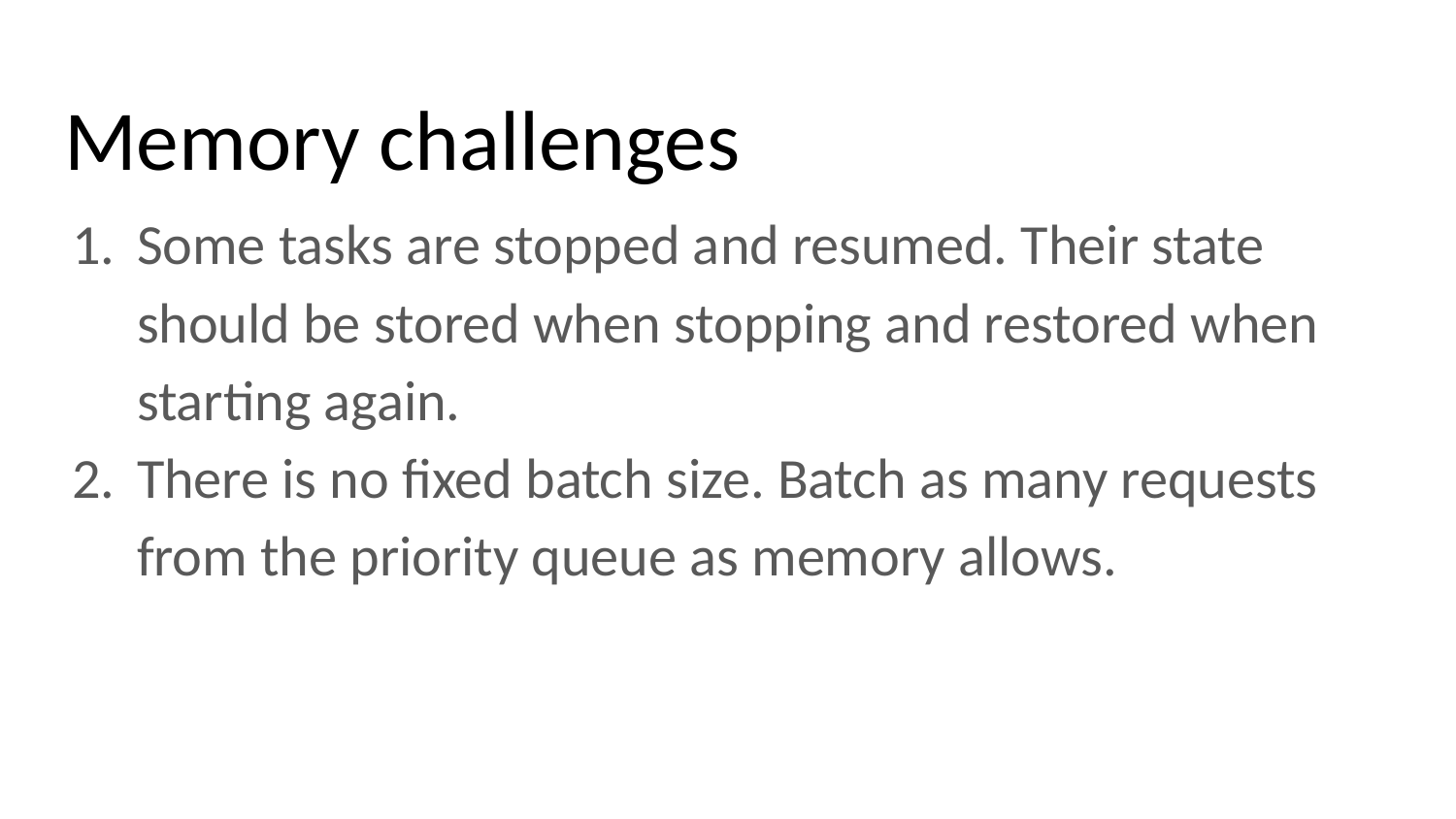

# Memory challenges
Some tasks are stopped and resumed. Their state should be stored when stopping and restored when starting again.
There is no fixed batch size. Batch as many requests from the priority queue as memory allows.